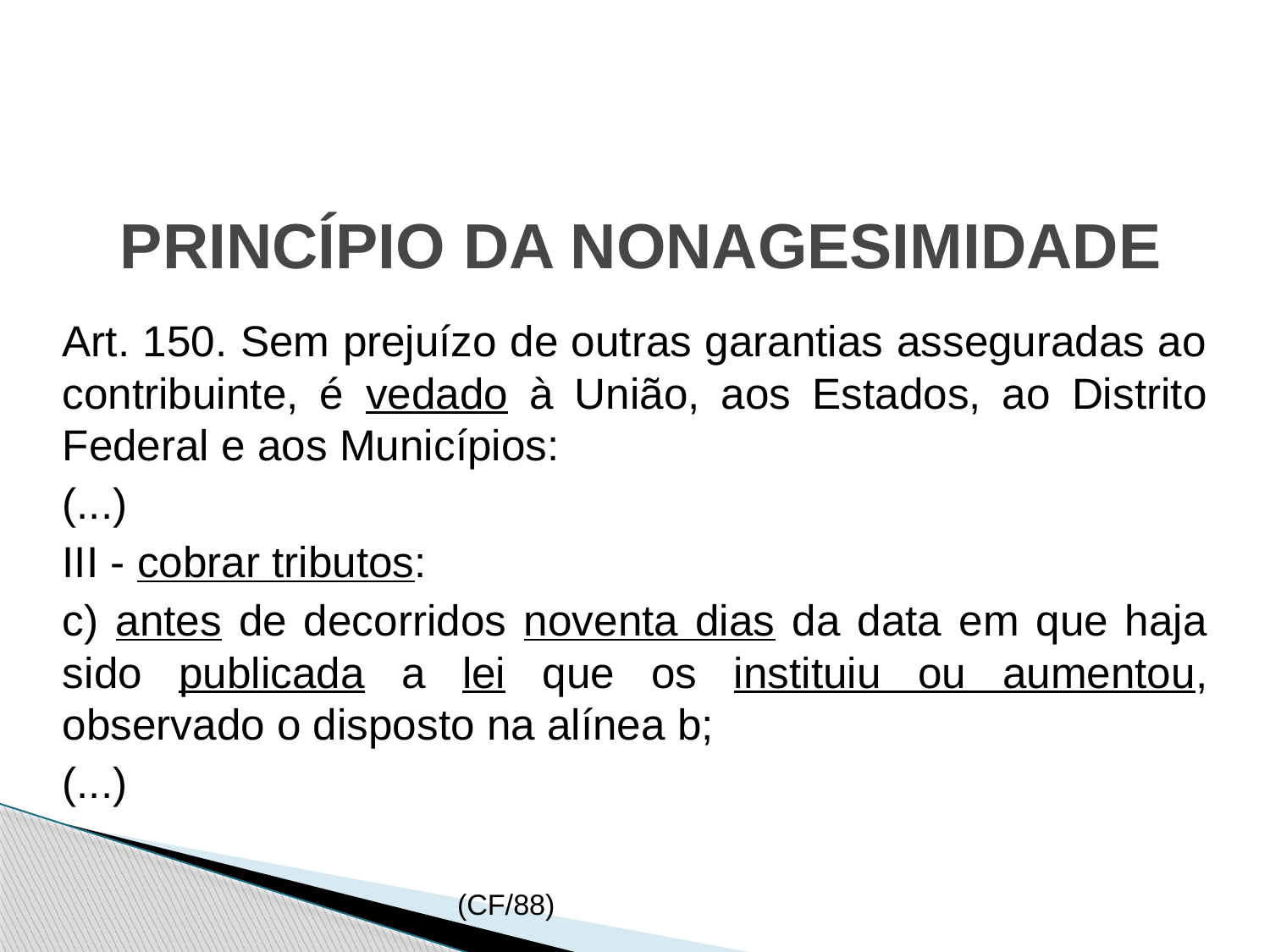

# PRINCÍPIO DA NONAGESIMIDADE
	Art. 150. Sem prejuízo de outras garantias asseguradas ao contribuinte, é vedado à União, aos Estados, ao Distrito Federal e aos Municípios:
	(...)
	III - cobrar tributos:
	c) antes de decorridos noventa dias da data em que haja sido publicada a lei que os instituiu ou aumentou, observado o disposto na alínea b;
	(...)

						                         	    (CF/88)